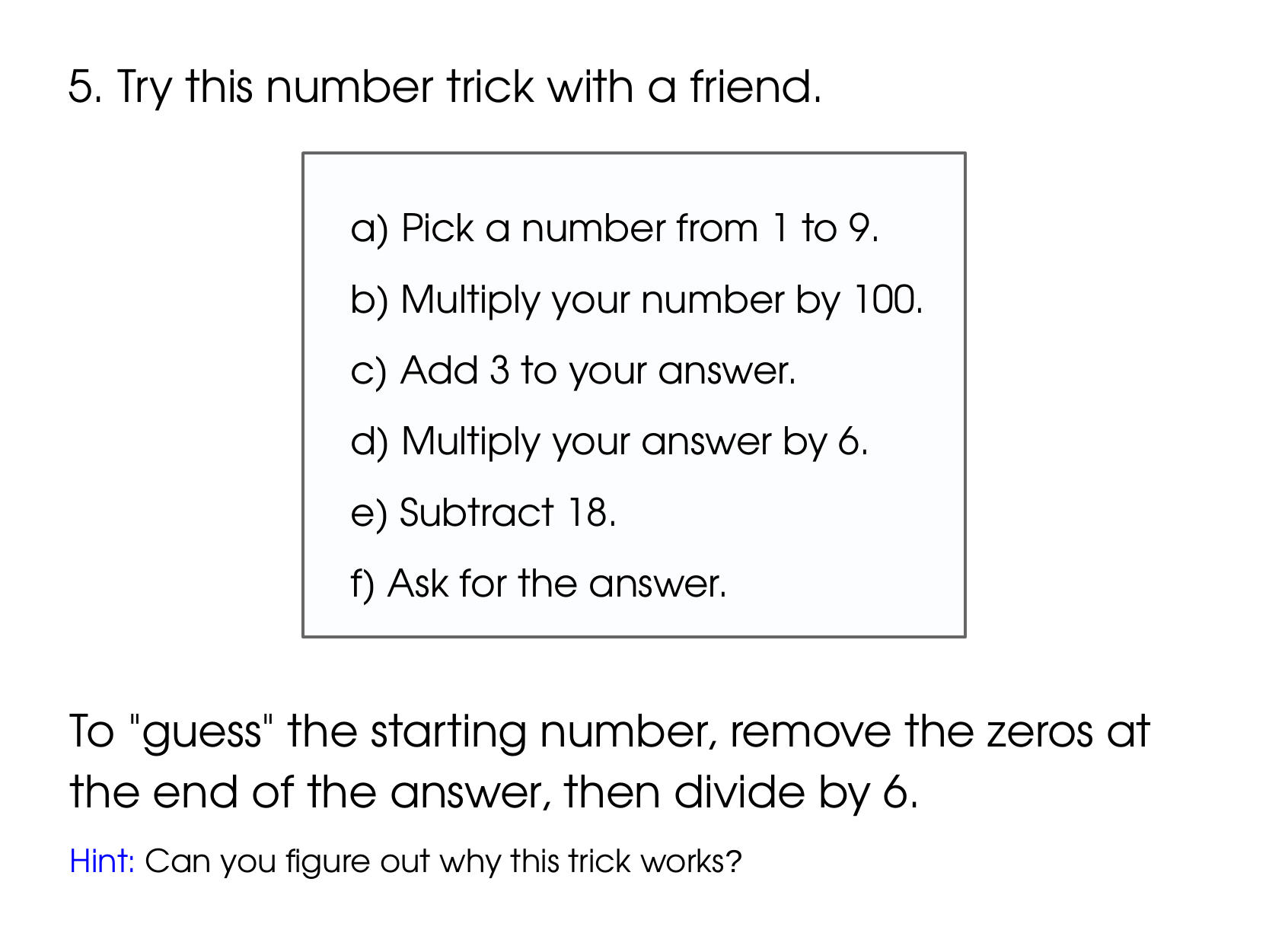

5. Try this number trick with a friend.

a) Pick a number from 1 to 9.
b) Multiply your number by 100.
c) Add 3 to your answer.
d) Multiply your answer by 6.
e) Subtract 18.
f) Ask for the answer.
To "guess" the starting number, remove the zeros at the end of the answer, then divide by 6.
Hint: Can you figure out why this trick works?